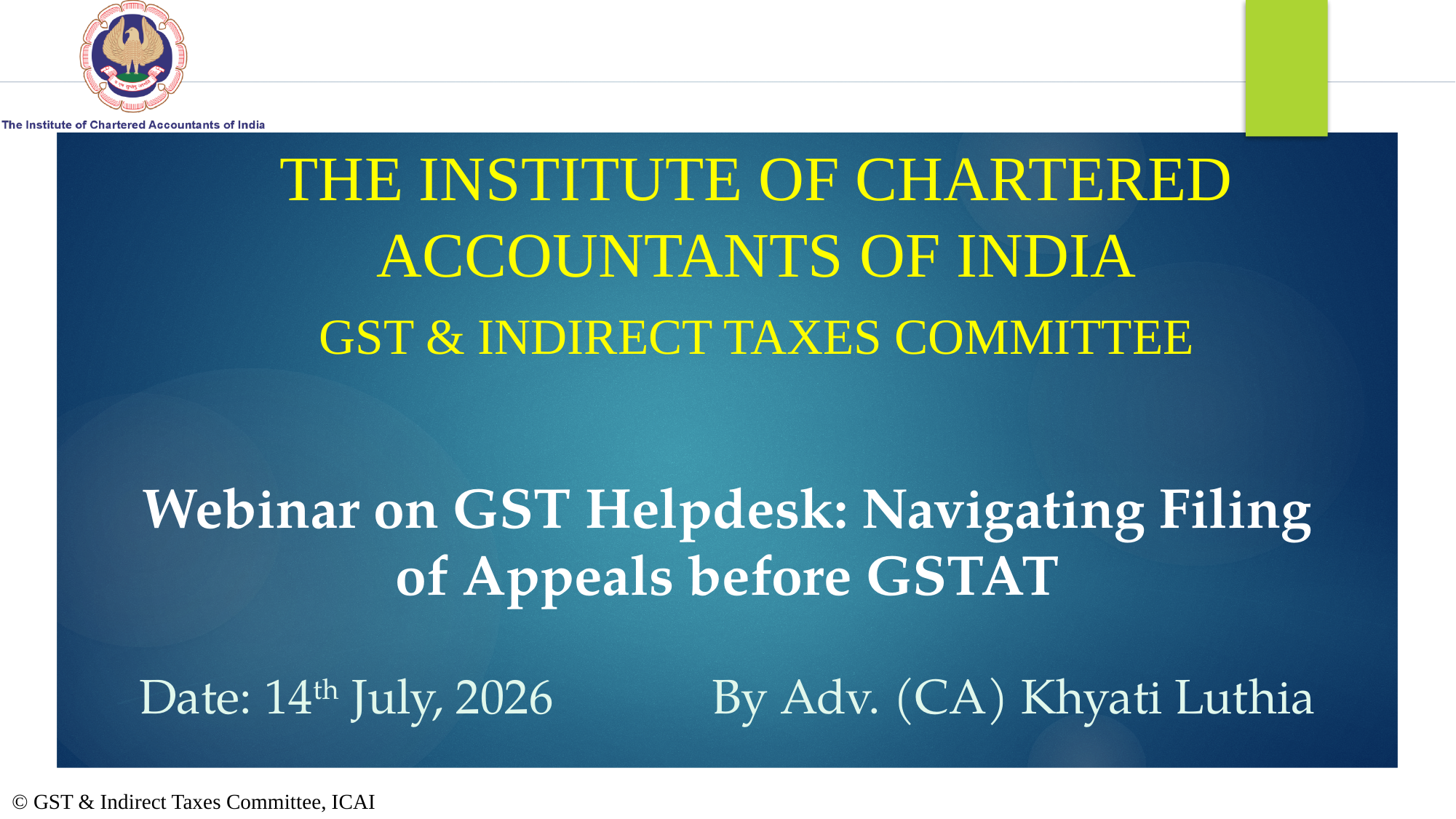

The Institute of Chartered Accountants of India
GST & Indirect Taxes Committee
# Webinar on GST Helpdesk: Navigating Filing of Appeals before GSTAT Date: 14th July, 2026             By Adv. (CA) Khyati Luthia
© GST & Indirect Taxes Committee, ICAI